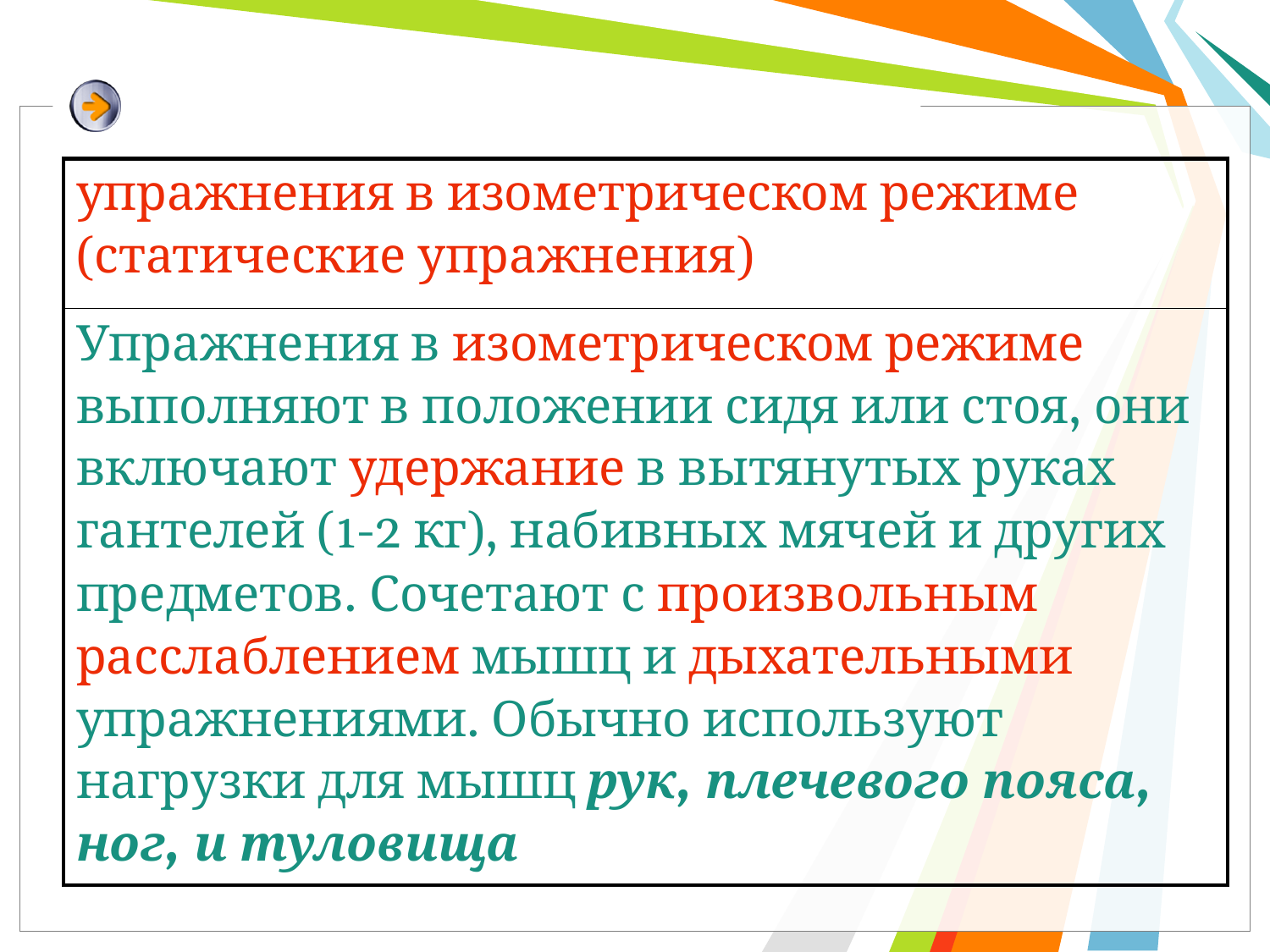

#
| упражнения в изометрическом режиме (статические упражнения) |
| --- |
| Упражнения в изометрическом режиме выполняют в положении сидя или стоя, они включают удержание в вытянутых руках гантелей (1-2 кг), набивных мячей и других предметов. Сочетают с произвольным расслаблением мышц и дыхательными упражнениями. Обычно используют нагрузки для мышц рук, плечевого пояса, ног, и туловища |